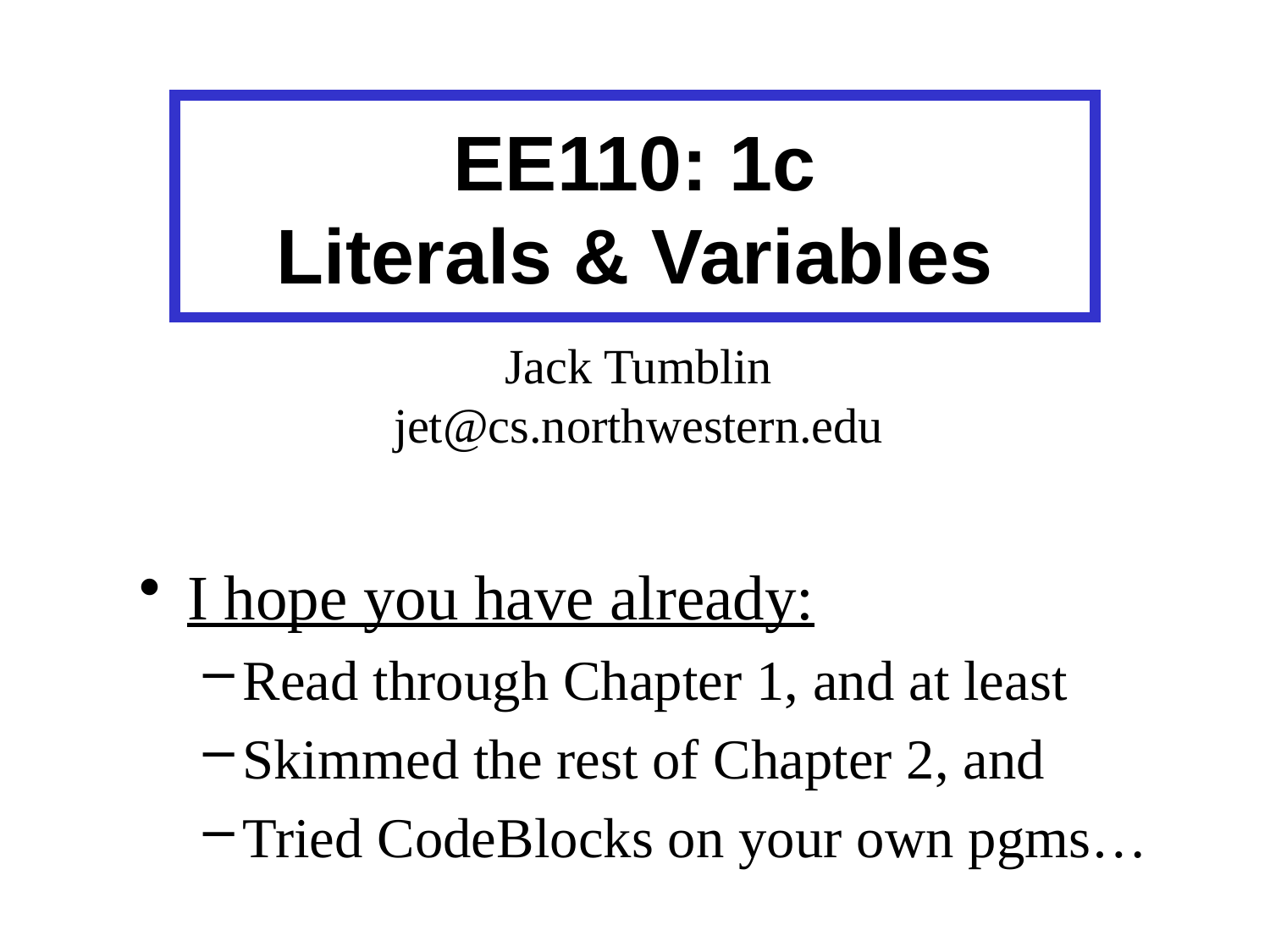

EE110: 1c
Literals & Variables
Jack Tumblin
jet@cs.northwestern.edu
I hope you have already:
Read through Chapter 1, and at least
Skimmed the rest of Chapter 2, and
Tried CodeBlocks on your own pgms…